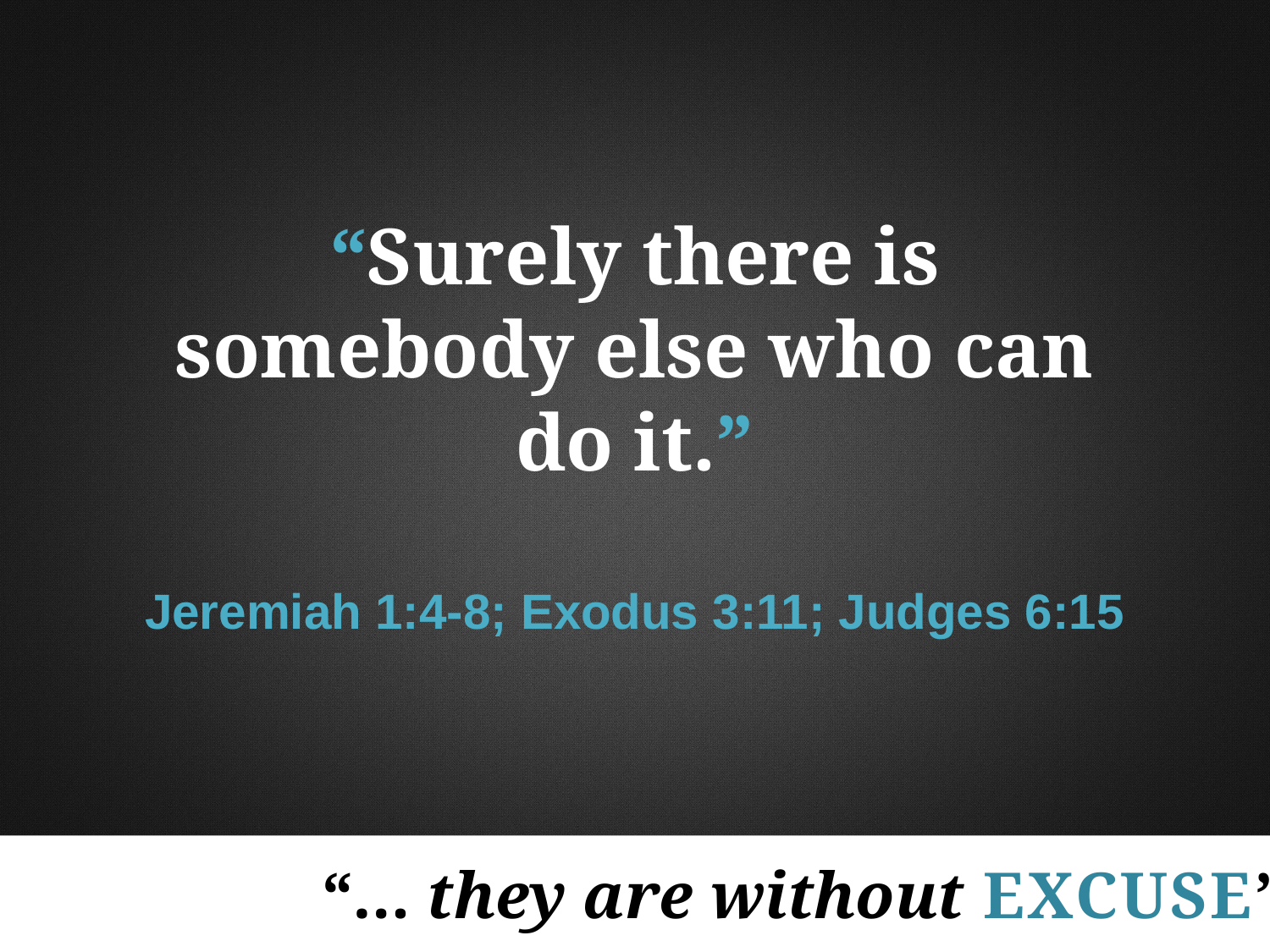

“Surely there is somebody else who can do it.”

Jeremiah 1:4-8; Exodus 3:11; Judges 6:15

“… they are without excuse”